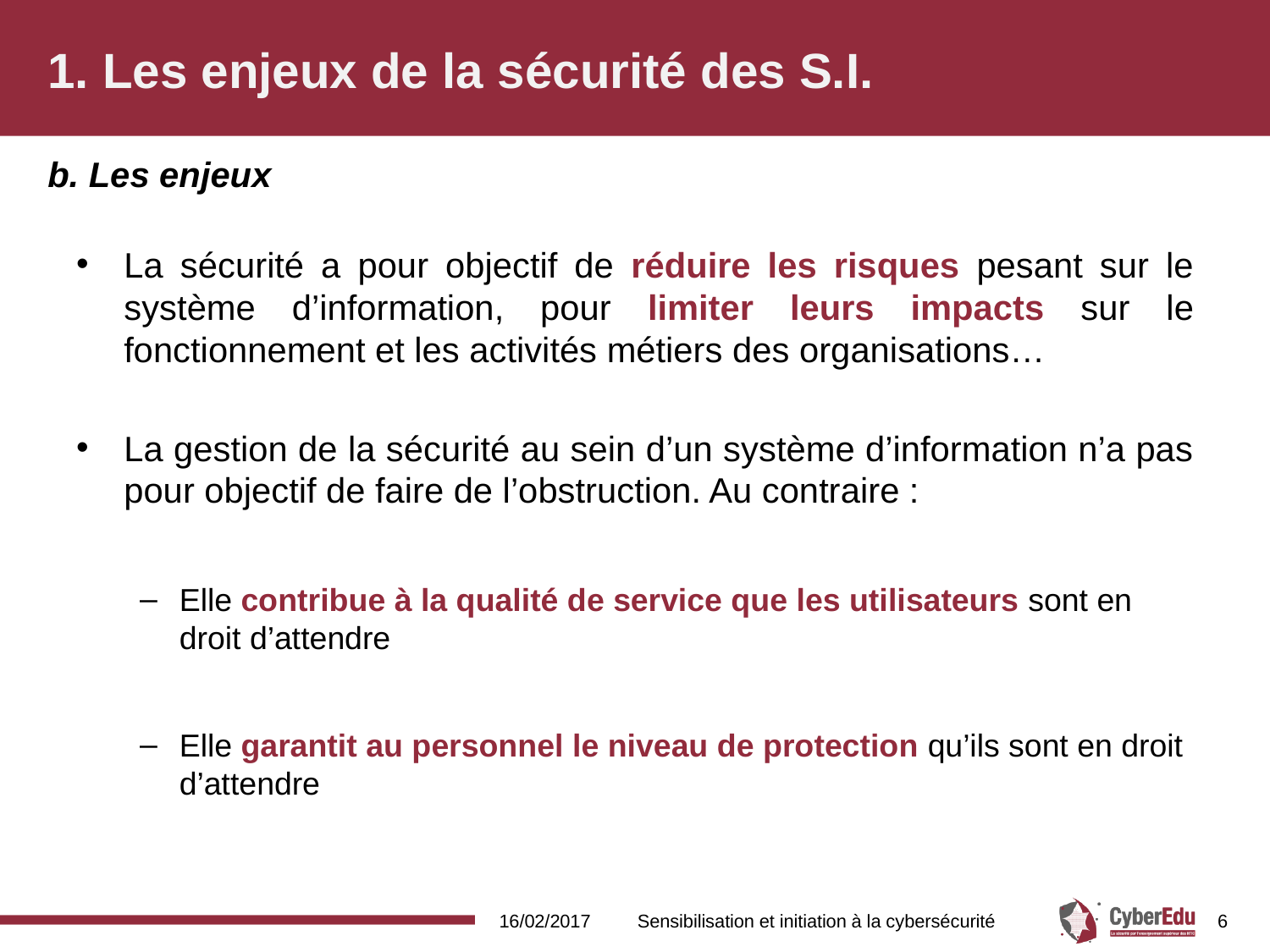

# 1. Les enjeux de la sécurité des S.I.
b. Les enjeux
La sécurité a pour objectif de réduire les risques pesant sur le système d’information, pour limiter leurs impacts sur le fonctionnement et les activités métiers des organisations…

La gestion de la sécurité au sein d’un système d’information n’a pas pour objectif de faire de l’obstruction. Au contraire :

Elle contribue à la qualité de service que les utilisateurs sont en droit d’attendre

Elle garantit au personnel le niveau de protection qu’ils sont en droit d’attendre
16/02/2017
Sensibilisation et initiation à la cybersécurité
6